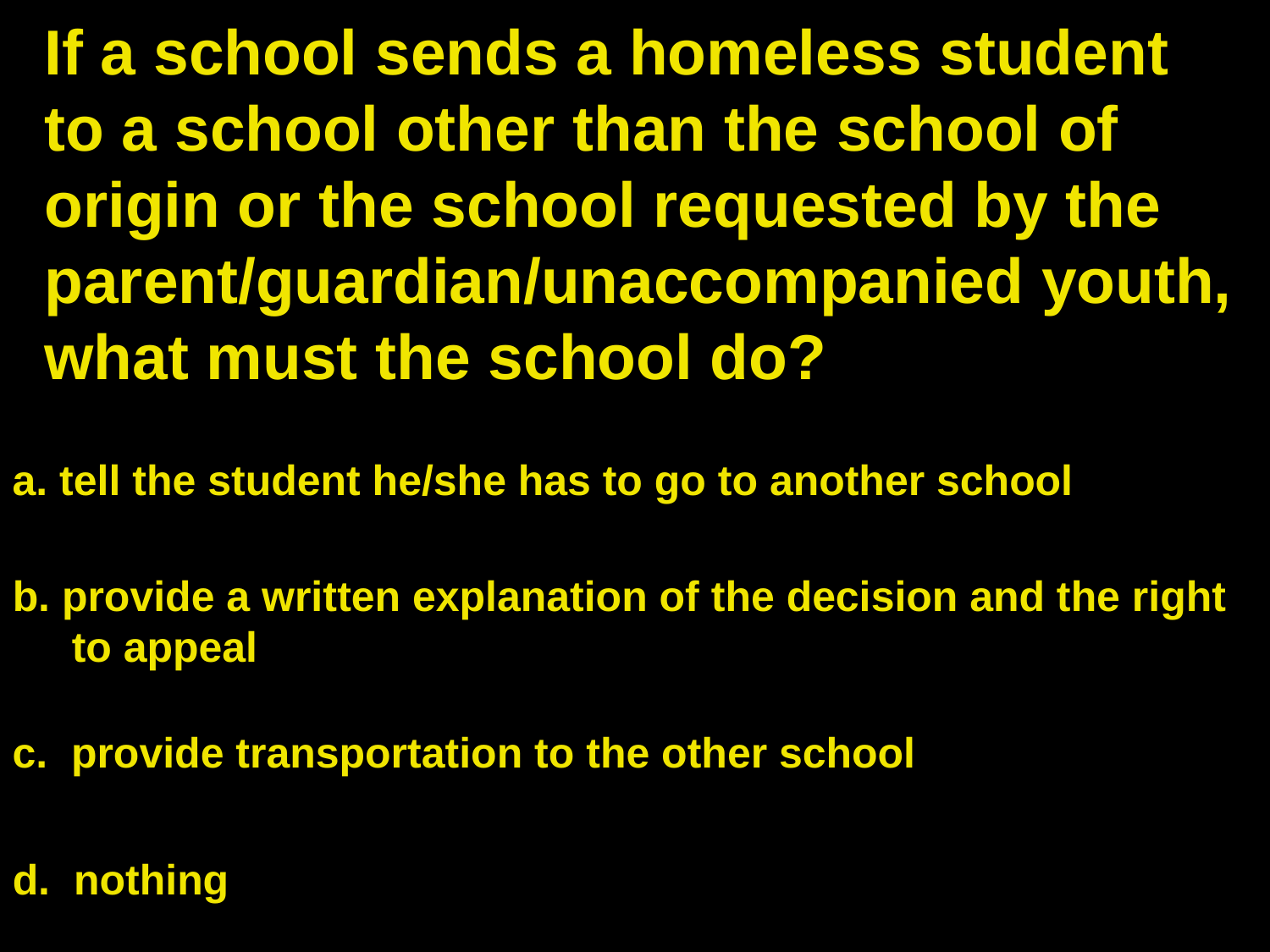

# If a school sends a homeless student to a school other than the school of origin or the school requested by the parent/guardian/unaccompanied youth, what must the school do?
a. tell the student he/she has to go to another school
b. provide a written explanation of the decision and the right
     to appeal
c.  provide transportation to the other school

d.  nothing